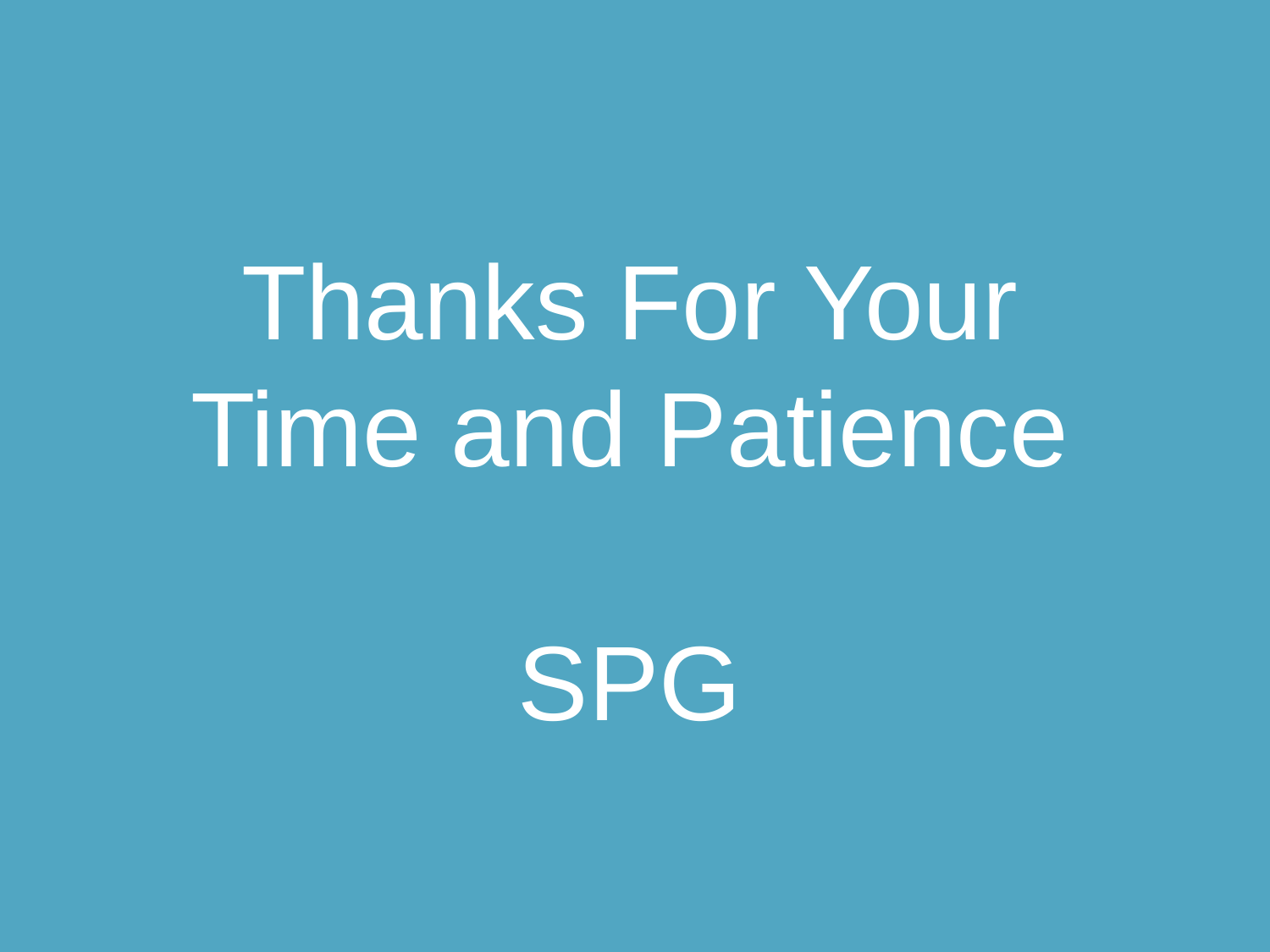

Thanks For Your Time and Patience

SPG